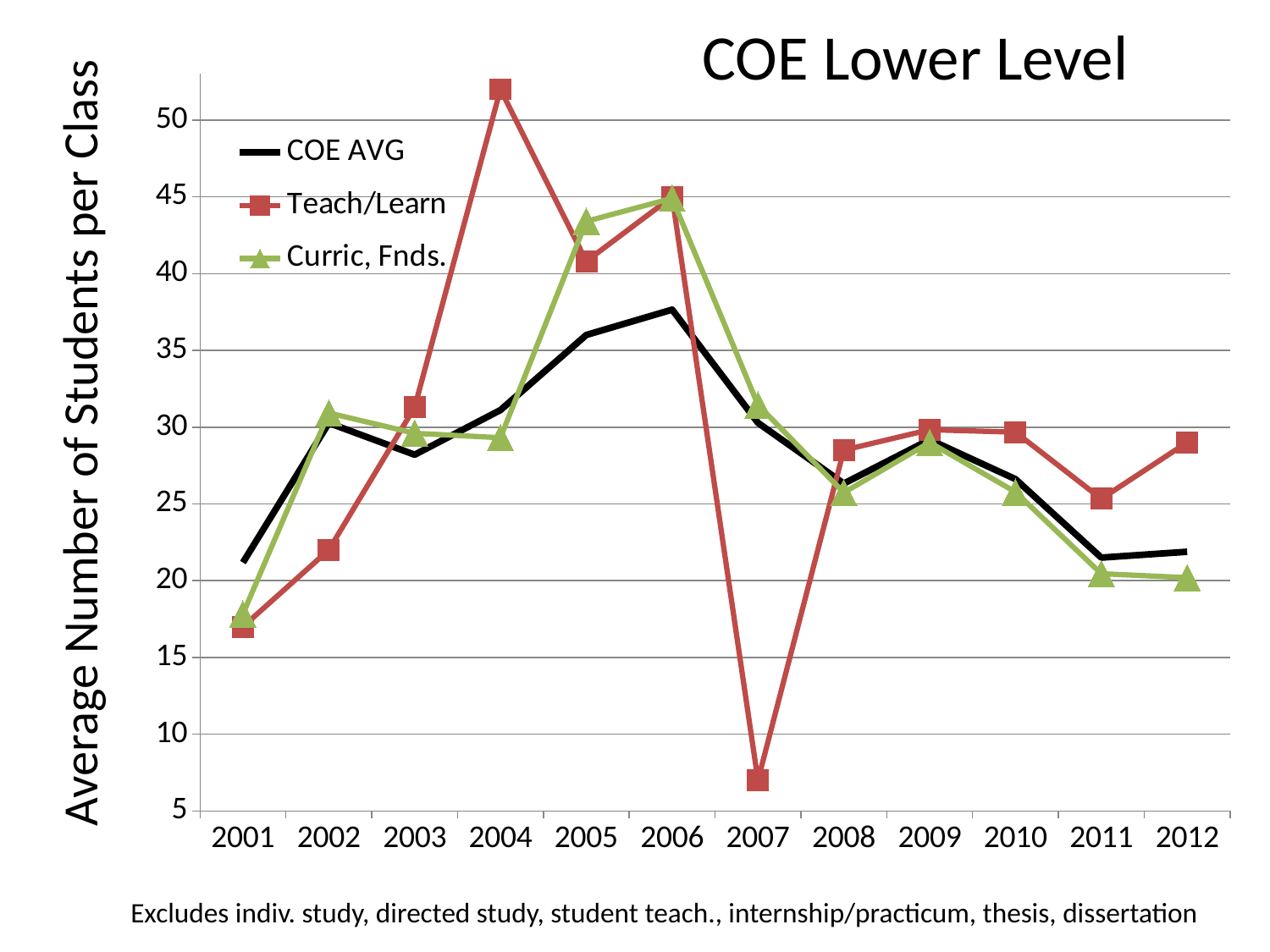

### Chart

| Category | COE AVG | Teach/Learn | Curric, Fnds. |
|---|---|---|---|
| 2001 | 21.18 | 17.0 | 17.829999999999995 |
| 2002 | 30.27 | 22.0 | 30.919999999999998 |
| 2003 | 28.2 | 31.29 | 29.6 |
| 2004 | 31.110000000000003 | 52.0 | 29.310000000000002 |
| 2005 | 36.0 | 40.80000000000001 | 43.4 |
| 2006 | 37.65 | 45.0 | 44.9 |
| 2007 | 30.279999999999998 | 7.0 | 31.45 |
| 2008 | 26.32 | 28.5 | 25.73 |
| 2009 | 29.18 | 29.830000000000002 | 29.0 |
| 2010 | 26.610000000000003 | 29.67 | 25.77 |
| 2011 | 21.5 | 25.330000000000002 | 20.45 |
| 2012 | 21.88 | 29.0 | 20.19 |
COE Lower Level
Average Number of Students per Class
Excludes indiv. study, directed study, student teach., internship/practicum, thesis, dissertation